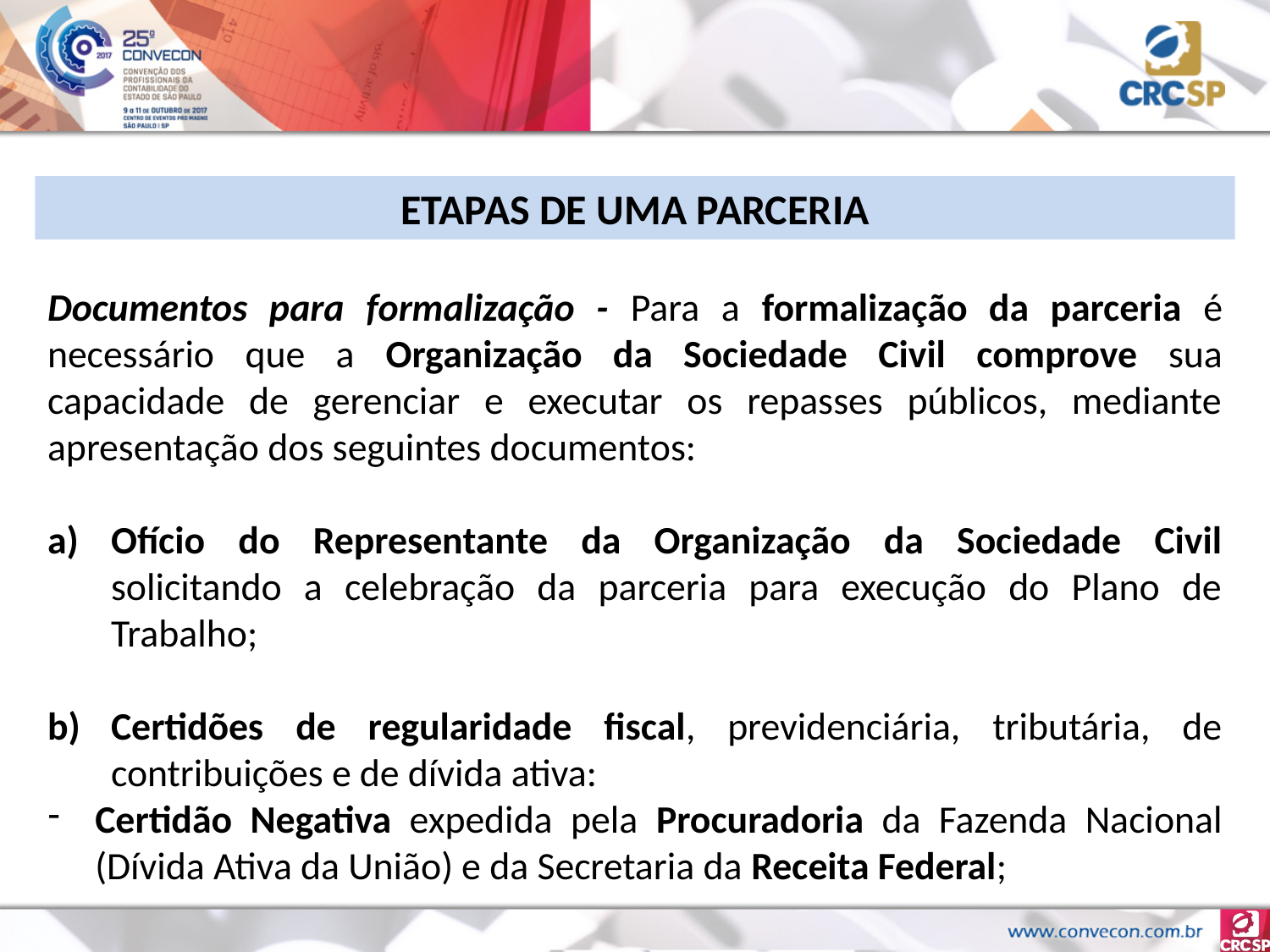

ETAPAS DE UMA PARCERIA

Documentos para formalização - Para a formalização da parceria é necessário que a Organização da Sociedade Civil comprove sua capacidade de gerenciar e executar os repasses públicos, mediante apresentação dos seguintes documentos:

Ofício do Representante da Organização da Sociedade Civil solicitando a celebração da parceria para execução do Plano de Trabalho;

Certidões de regularidade fiscal, previdenciária, tributária, de contribuições e de dívida ativa:
Certidão Negativa expedida pela Procuradoria da Fazenda Nacional (Dívida Ativa da União) e da Secretaria da Receita Federal;